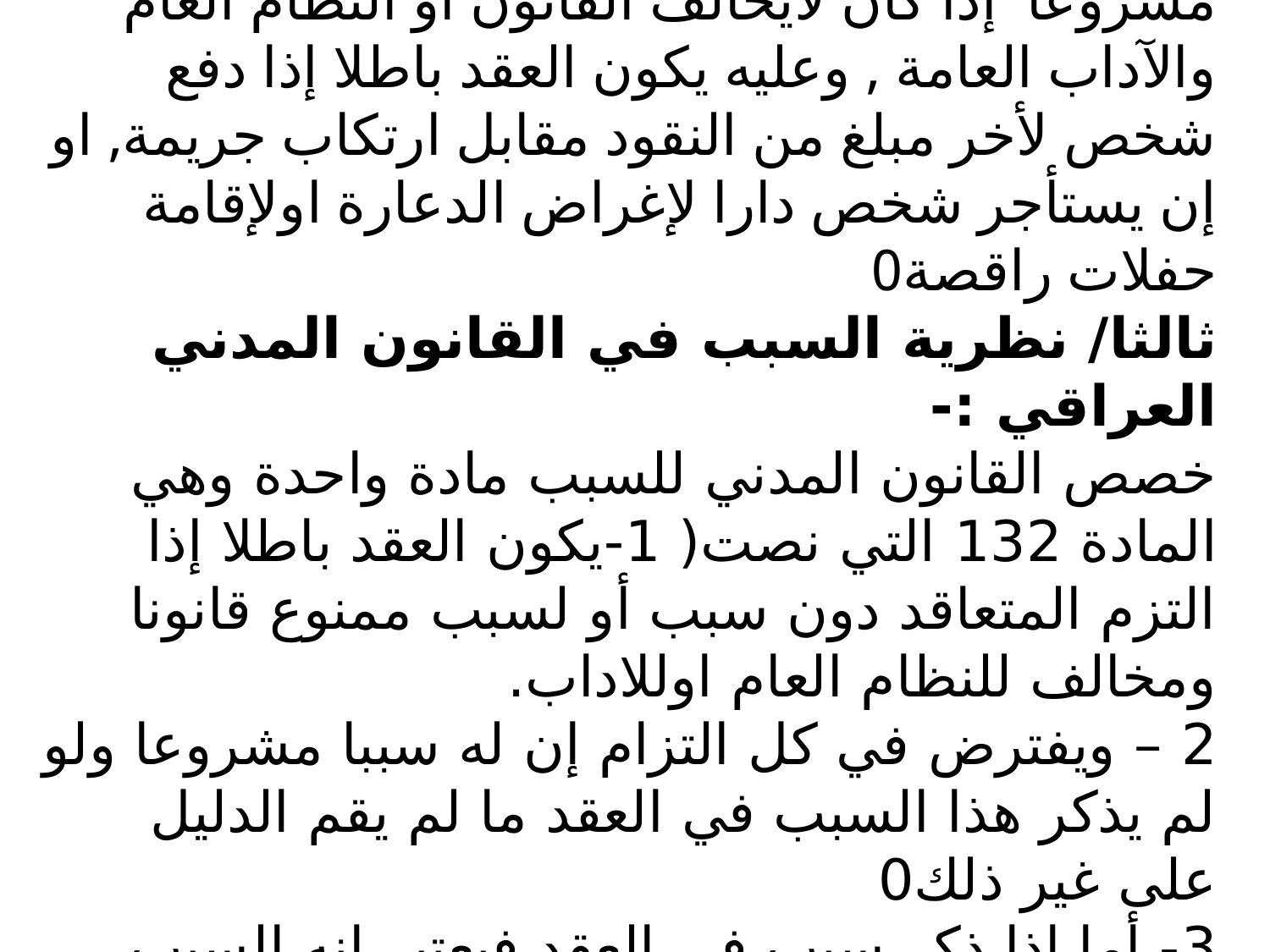

# 3- إن يكون السبب مشروعا, يكون السبب  مشروعا  إذا كان لايخالف القانون او النظام العام والآداب العامة , وعليه يكون العقد باطلا إذا دفع شخص لأخر مبلغ من النقود مقابل ارتكاب جريمة, او إن يستأجر شخص دارا لإغراض الدعارة اولإقامة حفلات راقصة0 ثالثا/ نظرية السبب في القانون المدني العراقي :- خصص القانون المدني للسبب مادة واحدة وهي المادة 132 التي نصت( 1-يكون العقد باطلا إذا التزم المتعاقد دون سبب أو لسبب ممنوع قانونا ومخالف للنظام العام اوللاداب. 2 – ويفترض في كل التزام إن له سببا مشروعا ولو لم يذكر هذا السبب في العقد ما لم يقم الدليل على غير ذلك0 3- أما إذا ذكر سبب في العقد فيعتبر انه السبب الحقيقي حتى يقوم الدليل على ما يخالف ذلك)0